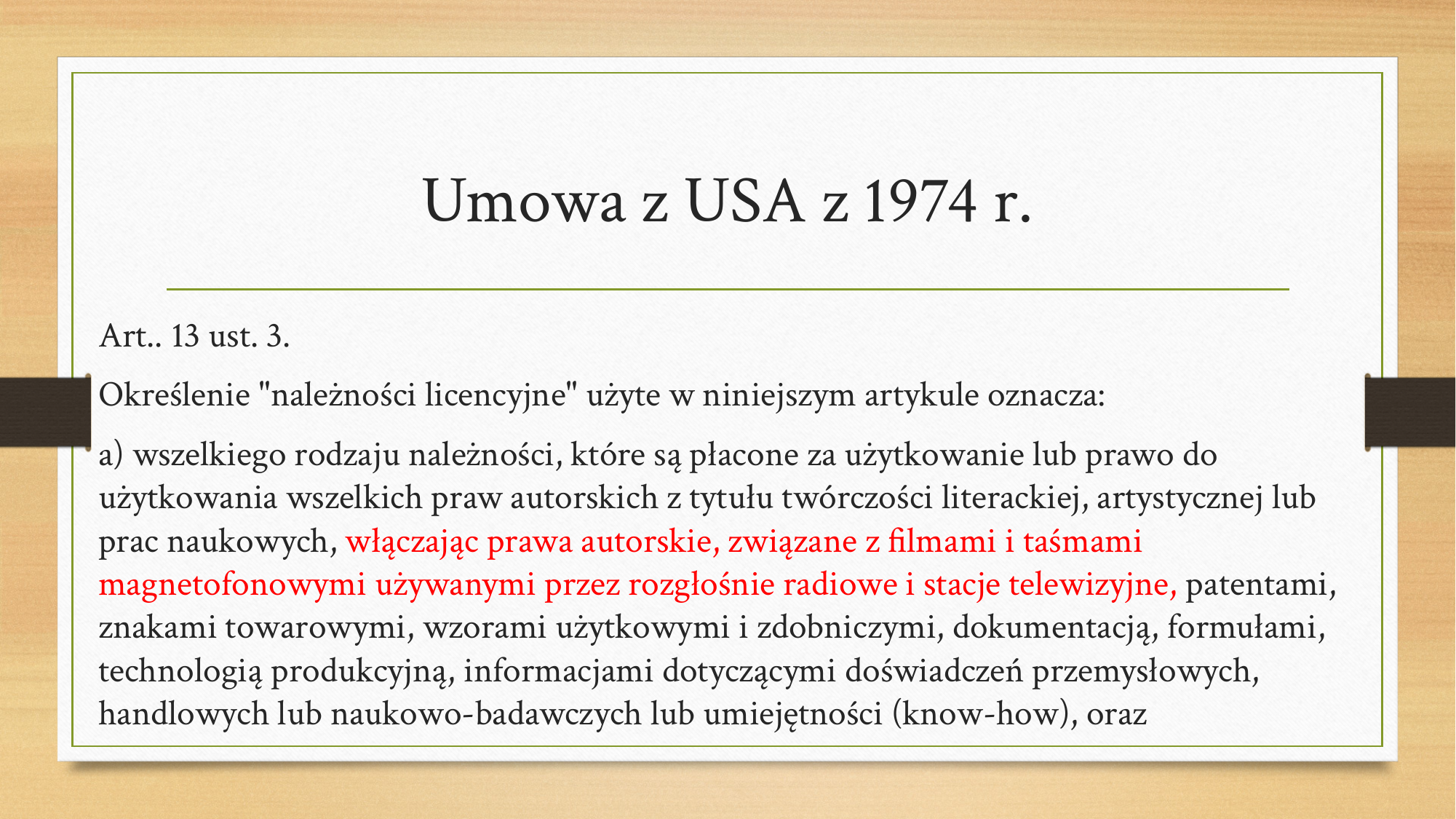

# Umowa z USA z 1974 r.
Art.. 13 ust. 3.
Określenie "należności licencyjne" użyte w niniejszym artykule oznacza:
a) wszelkiego rodzaju należności, które są płacone za użytkowanie lub prawo do użytkowania wszelkich praw autorskich z tytułu twórczości literackiej, artystycznej lub prac naukowych, włączając prawa autorskie, związane z filmami i taśmami magnetofonowymi używanymi przez rozgłośnie radiowe i stacje telewizyjne, patentami, znakami towarowymi, wzorami użytkowymi i zdobniczymi, dokumentacją, formułami, technologią produkcyjną, informacjami dotyczącymi doświadczeń przemysłowych, handlowych lub naukowo-badawczych lub umiejętności (know-how), oraz